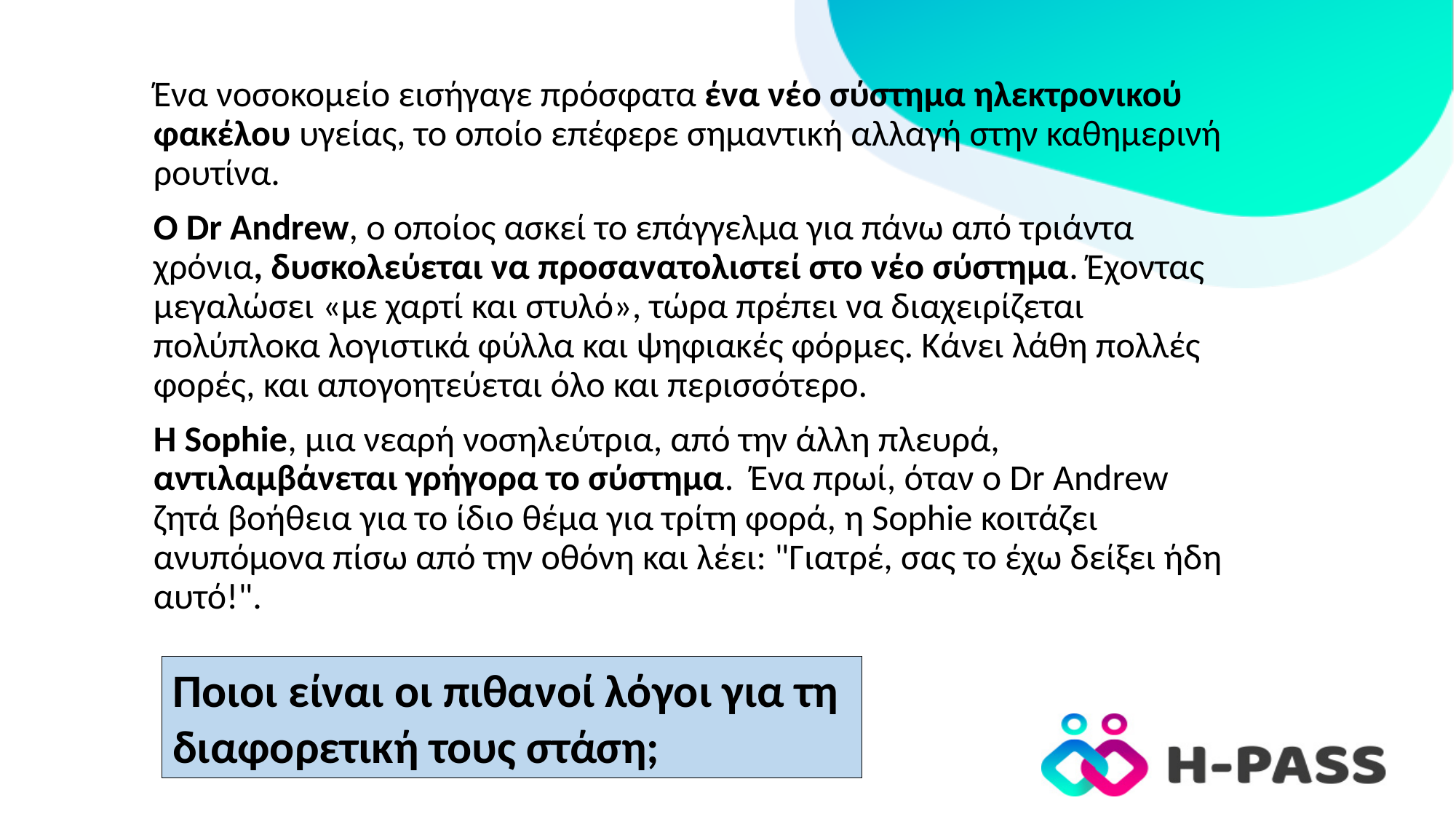

Ένα νοσοκομείο εισήγαγε πρόσφατα ένα νέο σύστημα ηλεκτρονικού φακέλου υγείας, το οποίο επέφερε σημαντική αλλαγή στην καθημερινή ρουτίνα.
Ο Dr Andrew, ο οποίος ασκεί το επάγγελμα για πάνω από τριάντα χρόνια, δυσκολεύεται να προσανατολιστεί στο νέο σύστημα. Έχοντας μεγαλώσει «με χαρτί και στυλό», τώρα πρέπει να διαχειρίζεται πολύπλοκα λογιστικά φύλλα και ψηφιακές φόρμες. Κάνει λάθη πολλές φορές, και απογοητεύεται όλο και περισσότερο.
Η Sophie, μια νεαρή νοσηλεύτρια, από την άλλη πλευρά, αντιλαμβάνεται γρήγορα το σύστημα.  Ένα πρωί, όταν ο Dr Andrew ζητά βοήθεια για το ίδιο θέμα για τρίτη φορά, η Sophie κοιτάζει ανυπόμονα πίσω από την οθόνη και λέει: "Γιατρέ, σας το έχω δείξει ήδη αυτό!".

Ποιοι είναι οι πιθανοί λόγοι για τη διαφορετική τους στάση;